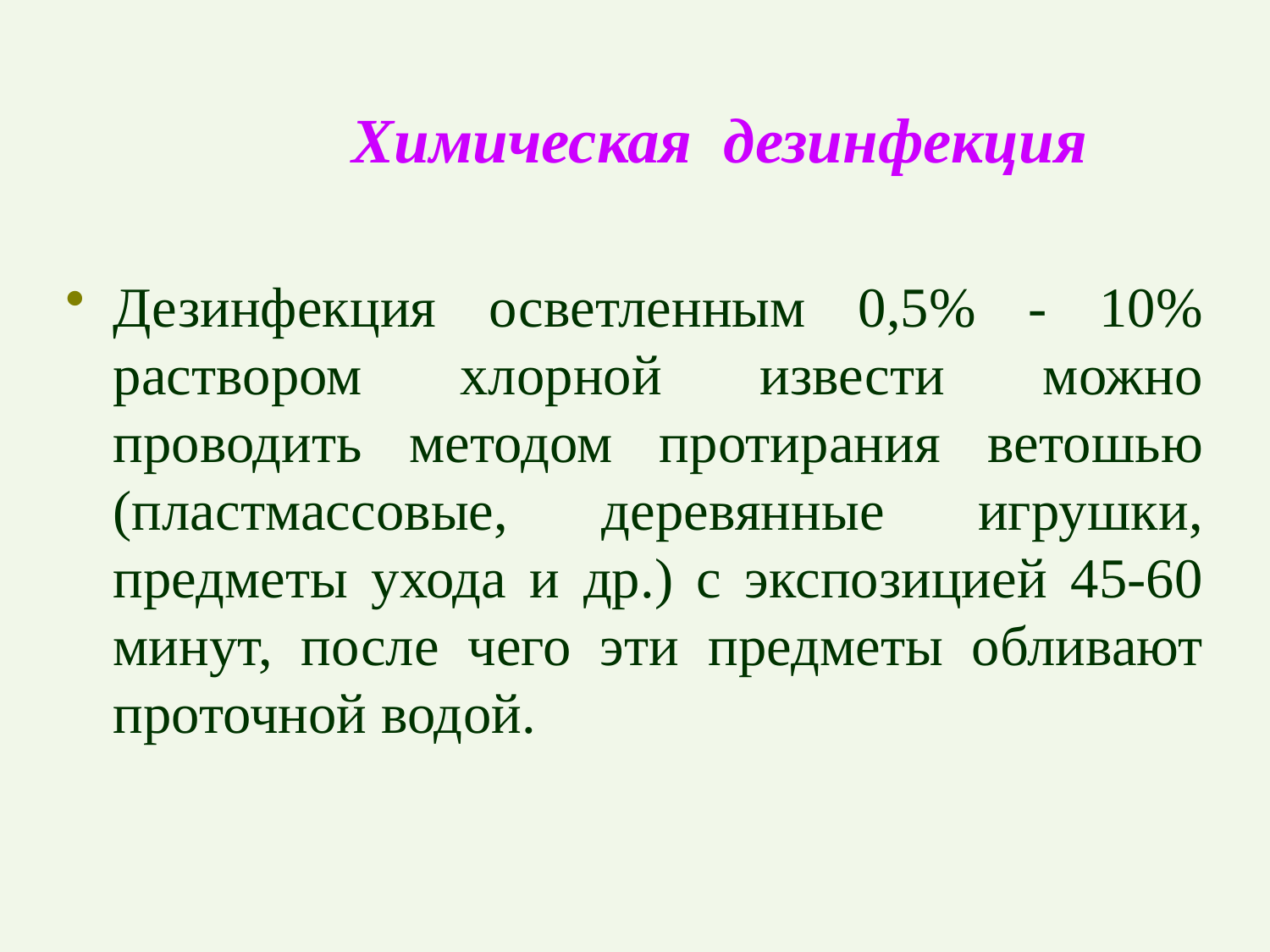

# Химическая  дезинфекция
Дезинфекция осветленным 0,5% - 10% раствором хлорной извести можно проводить методом протирания ветошью (пластмассовые, деревянные игрушки, предметы ухода и др.) с экспозицией 45-60 минут, после чего эти предметы обливают проточной водой.